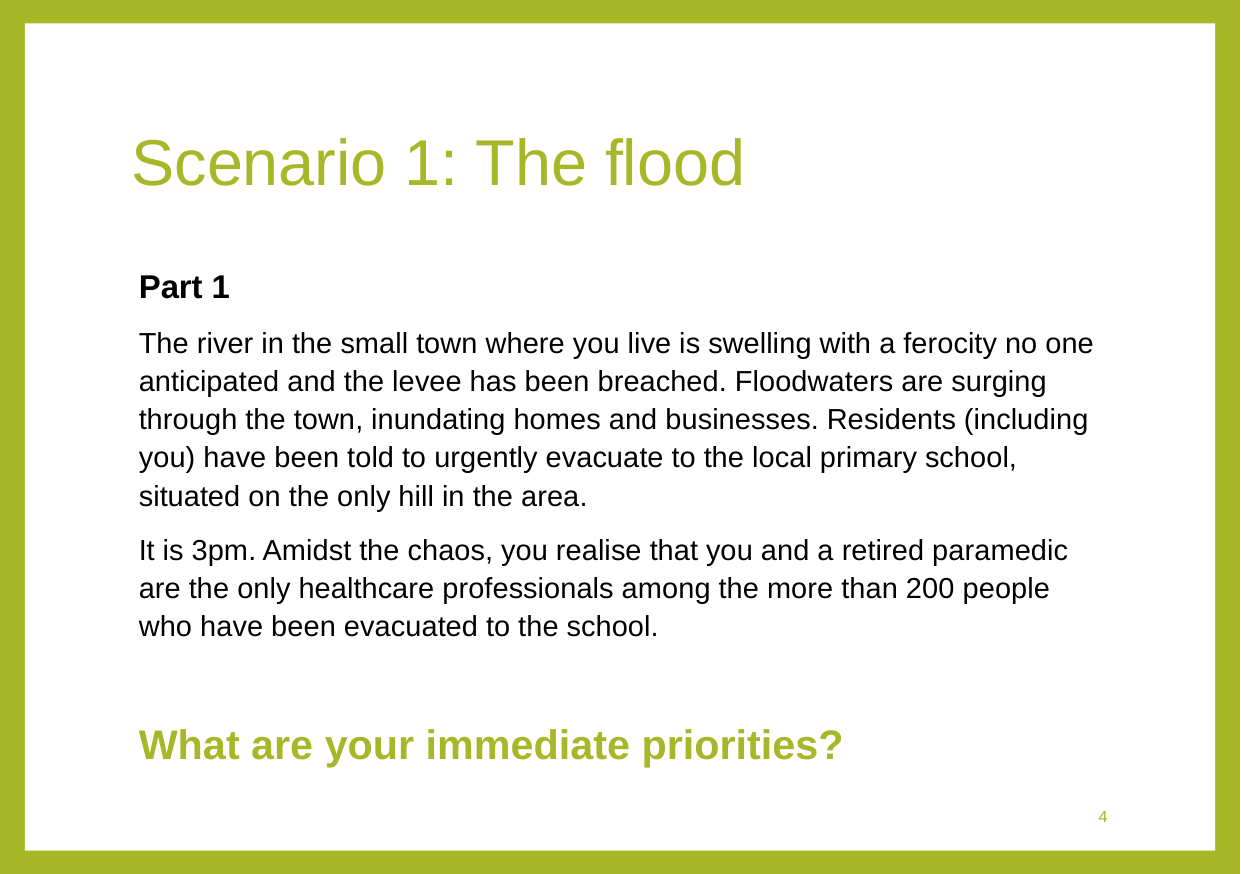

# Scenario 1: The flood
Part 1
The river in the small town where you live is swelling with a ferocity no one anticipated and the levee has been breached. Floodwaters are surging through the town, inundating homes and businesses. Residents (including you) have been told to urgently evacuate to the local primary school, situated on the only hill in the area.
It is 3pm. Amidst the chaos, you realise that you and a retired paramedic are the only healthcare professionals among the more than 200 people who have been evacuated to the school.

What are your immediate priorities?

4